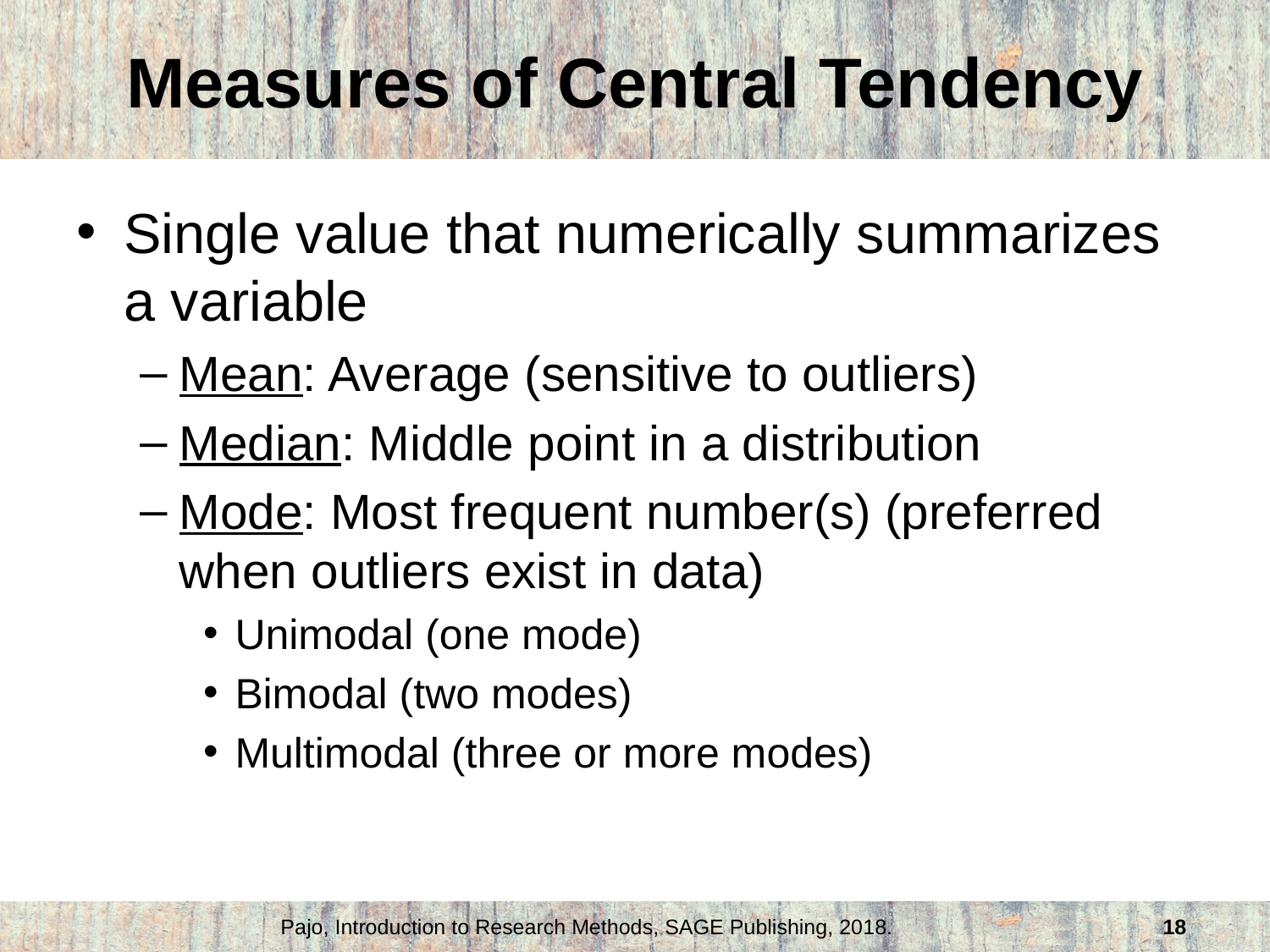

# Measures of Central Tendency
Single value that numerically summarizes a variable
Mean: Average (sensitive to outliers)
Median: Middle point in a distribution
Mode: Most frequent number(s) (preferred when outliers exist in data)
Unimodal (one mode)
Bimodal (two modes)
Multimodal (three or more modes)
Pajo, Introduction to Research Methods, SAGE Publishing, 2018.
18